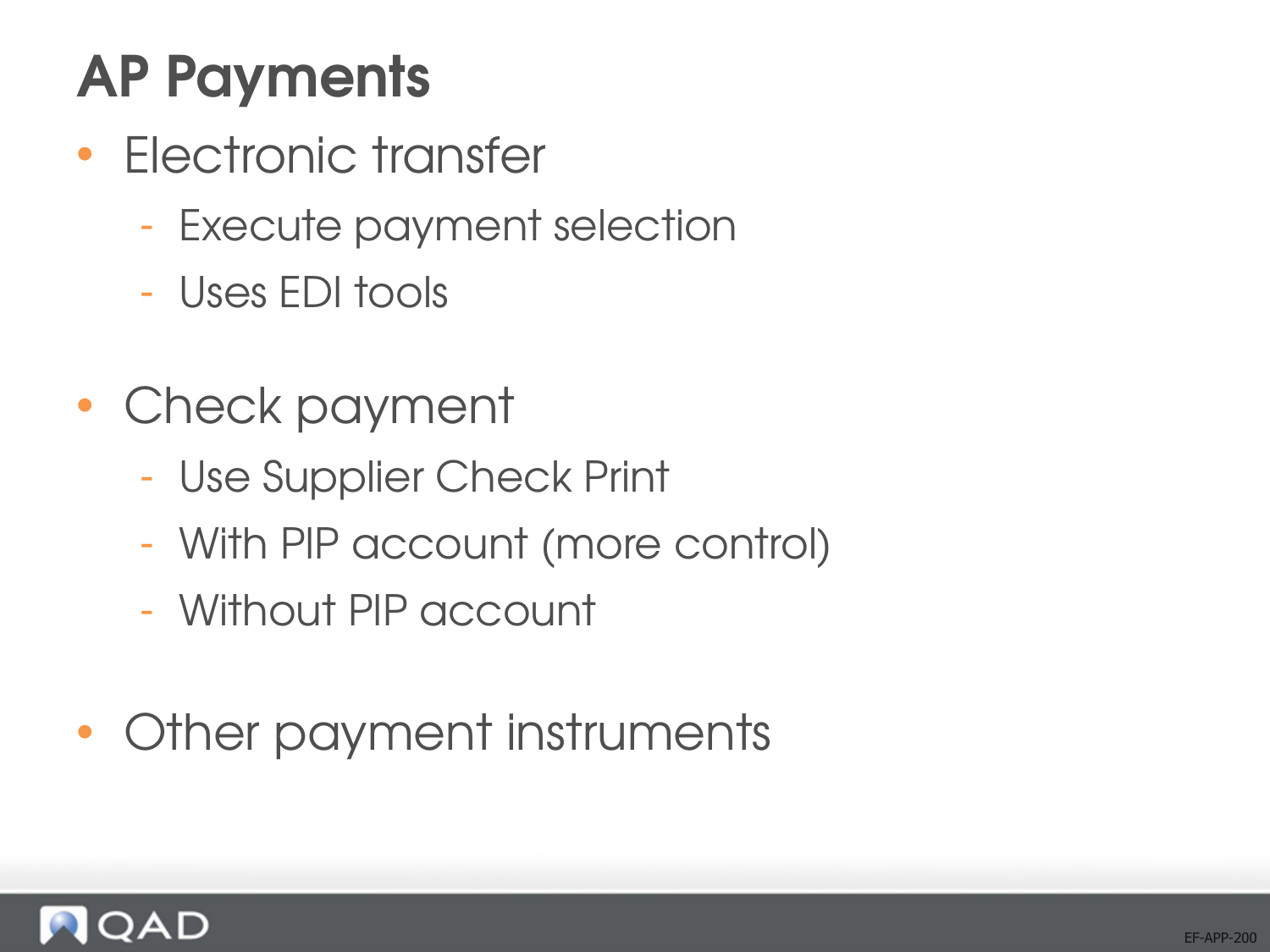

# AP Payments
Electronic transfer
Execute payment selection
Uses EDI tools

Check payment
Use Supplier Check Print
With PIP account (more control)
Without PIP account

Other payment instruments
EF-APP-200